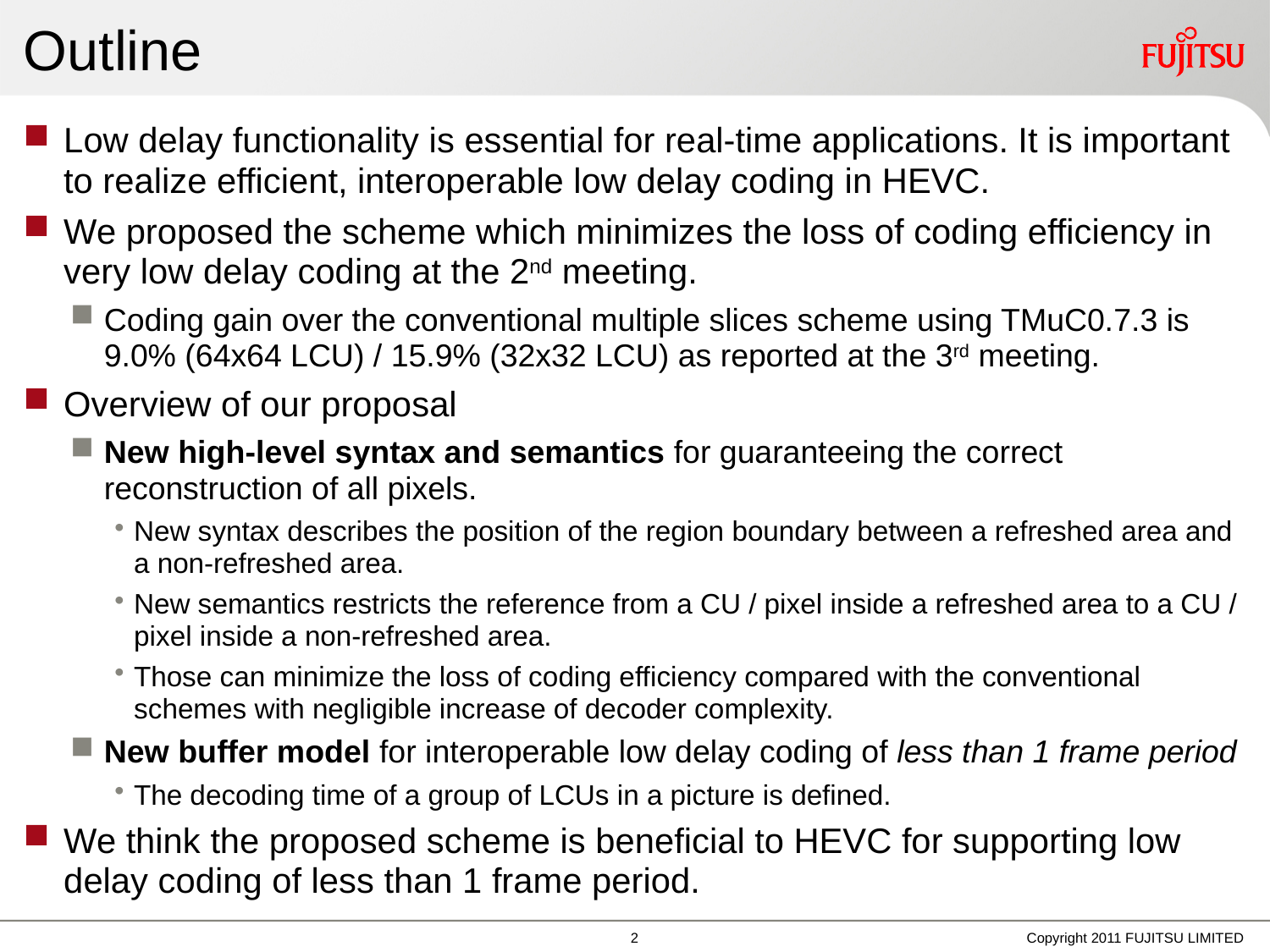

# Outline
Low delay functionality is essential for real-time applications. It is important to realize efficient, interoperable low delay coding in HEVC.
We proposed the scheme which minimizes the loss of coding efficiency in very low delay coding at the 2nd meeting.
Coding gain over the conventional multiple slices scheme using TMuC0.7.3 is 9.0% (64x64 LCU) / 15.9% (32x32 LCU) as reported at the 3rd meeting.
Overview of our proposal
New high-level syntax and semantics for guaranteeing the correct reconstruction of all pixels.
New syntax describes the position of the region boundary between a refreshed area and a non-refreshed area.
New semantics restricts the reference from a CU / pixel inside a refreshed area to a CU / pixel inside a non-refreshed area.
Those can minimize the loss of coding efficiency compared with the conventional schemes with negligible increase of decoder complexity.
New buffer model for interoperable low delay coding of less than 1 frame period
The decoding time of a group of LCUs in a picture is defined.
We think the proposed scheme is beneficial to HEVC for supporting low delay coding of less than 1 frame period.
2
Copyright 2011 FUJITSU LIMITED